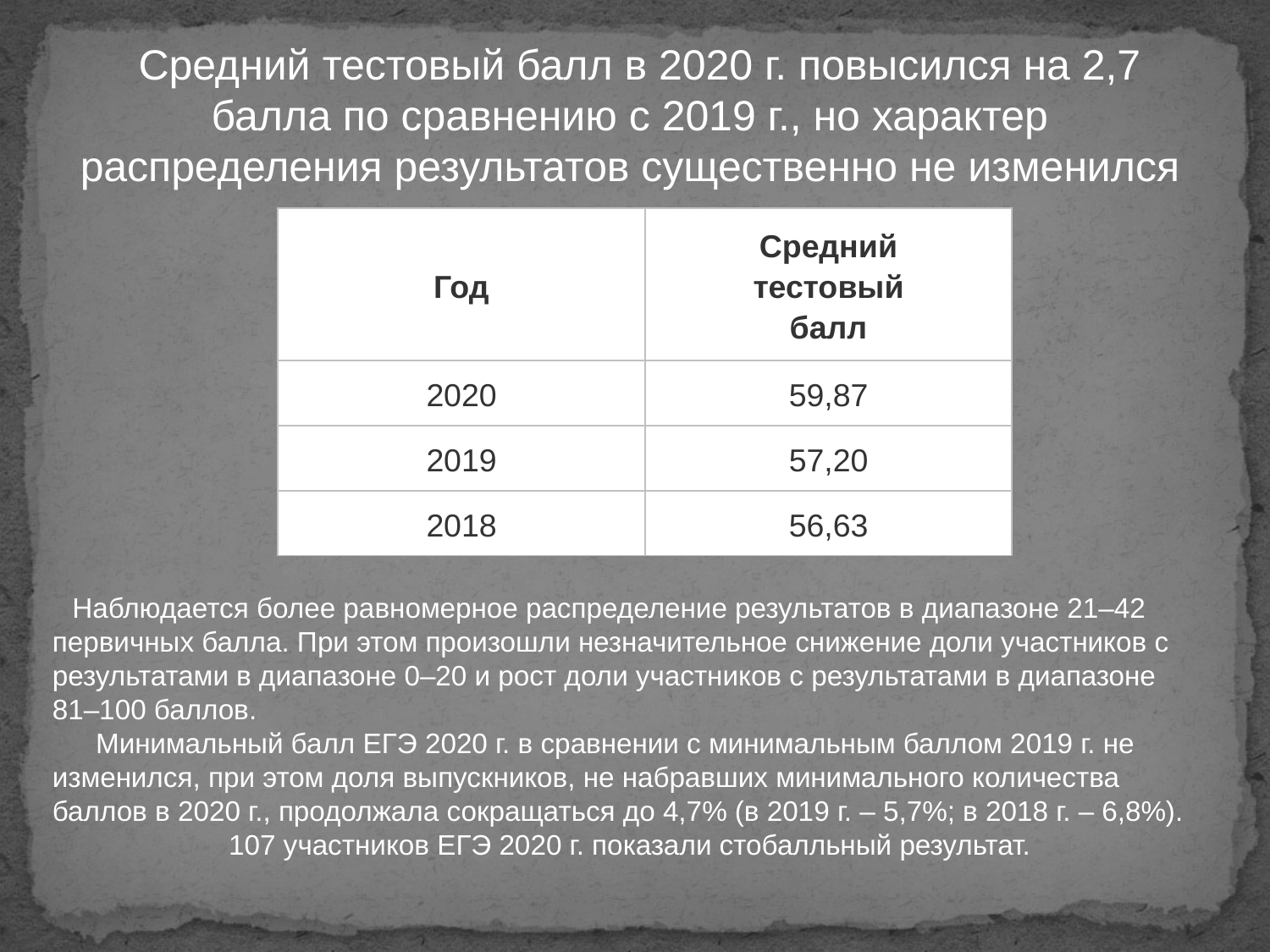

Средний тестовый балл в 2020 г. повысился на 2,7 балла по сравнению с 2019 г., но характер распределения результатов существенно не изменился

| Год | Средний тестовый балл |
| --- | --- |
| 2020 | 59,87 |
| 2019 | 57,20 |
| 2018 | 56,63 |
Наблюдается более равномерное распределение результатов в диапазоне 21–42 первичных балла. При этом произошли незначительное снижение доли участников с результатами в диапазоне 0–20 и рост доли участников с результатами в диапазоне 81–100 баллов.
   Минимальный балл ЕГЭ 2020 г. в сравнении с минимальным баллом 2019 г. не изменился, при этом доля выпускников, не набравших минимального количества баллов в 2020 г., продолжала сокращаться до 4,7% (в 2019 г. – 5,7%; в 2018 г. – 6,8%).
107 участников ЕГЭ 2020 г. показали стобалльный результат.